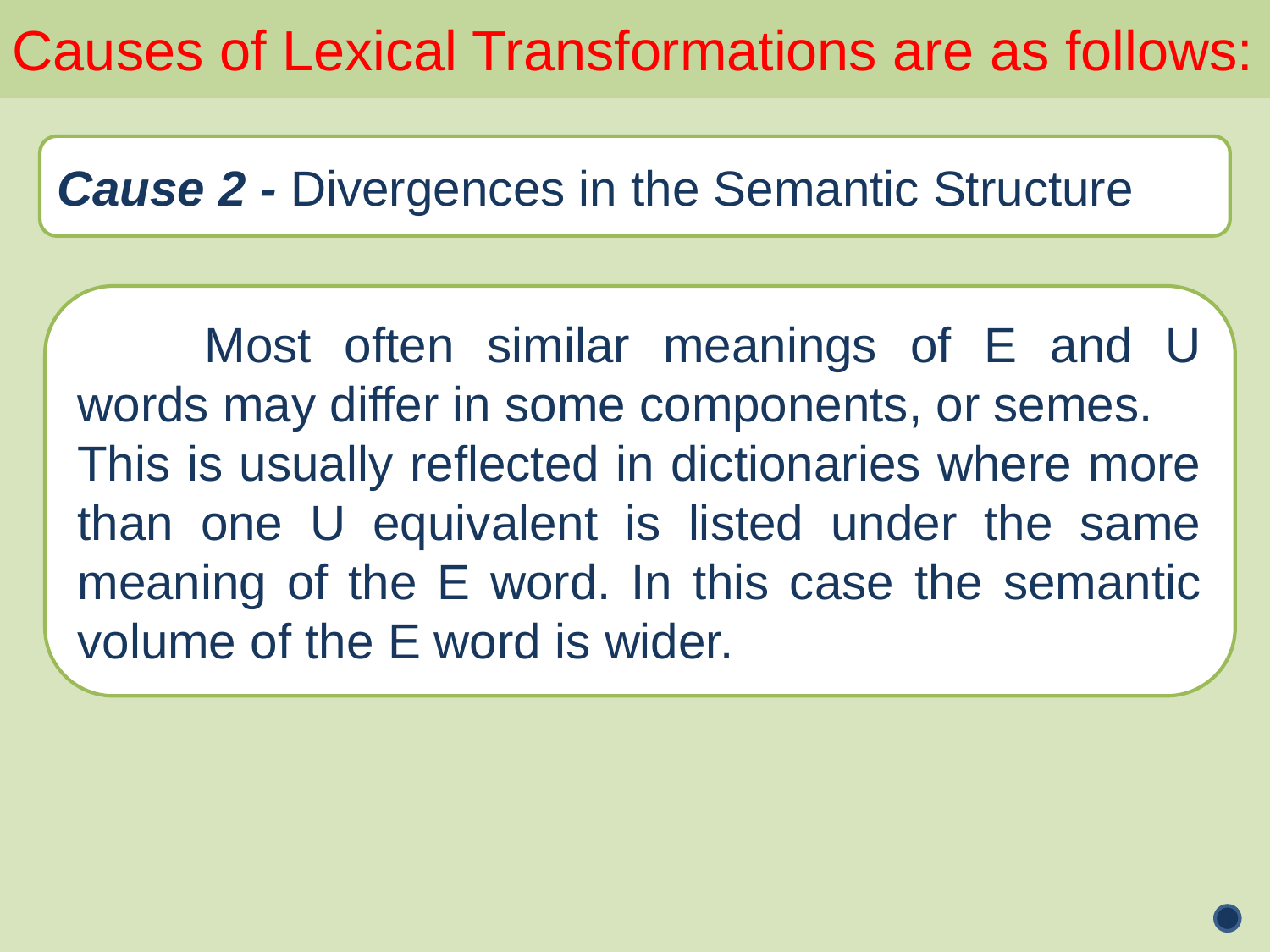

Causes of Lexical Transformations are as follows:
Cause 2 - Divergences in the Semantic Structure
	Most often similar meanings of E and U words may differ in some components, or semes.
This is usually reflected in dictionaries where more than one U equivalent is listed under the same meaning of the E word. In this case the semantic volume of the E word is wider.